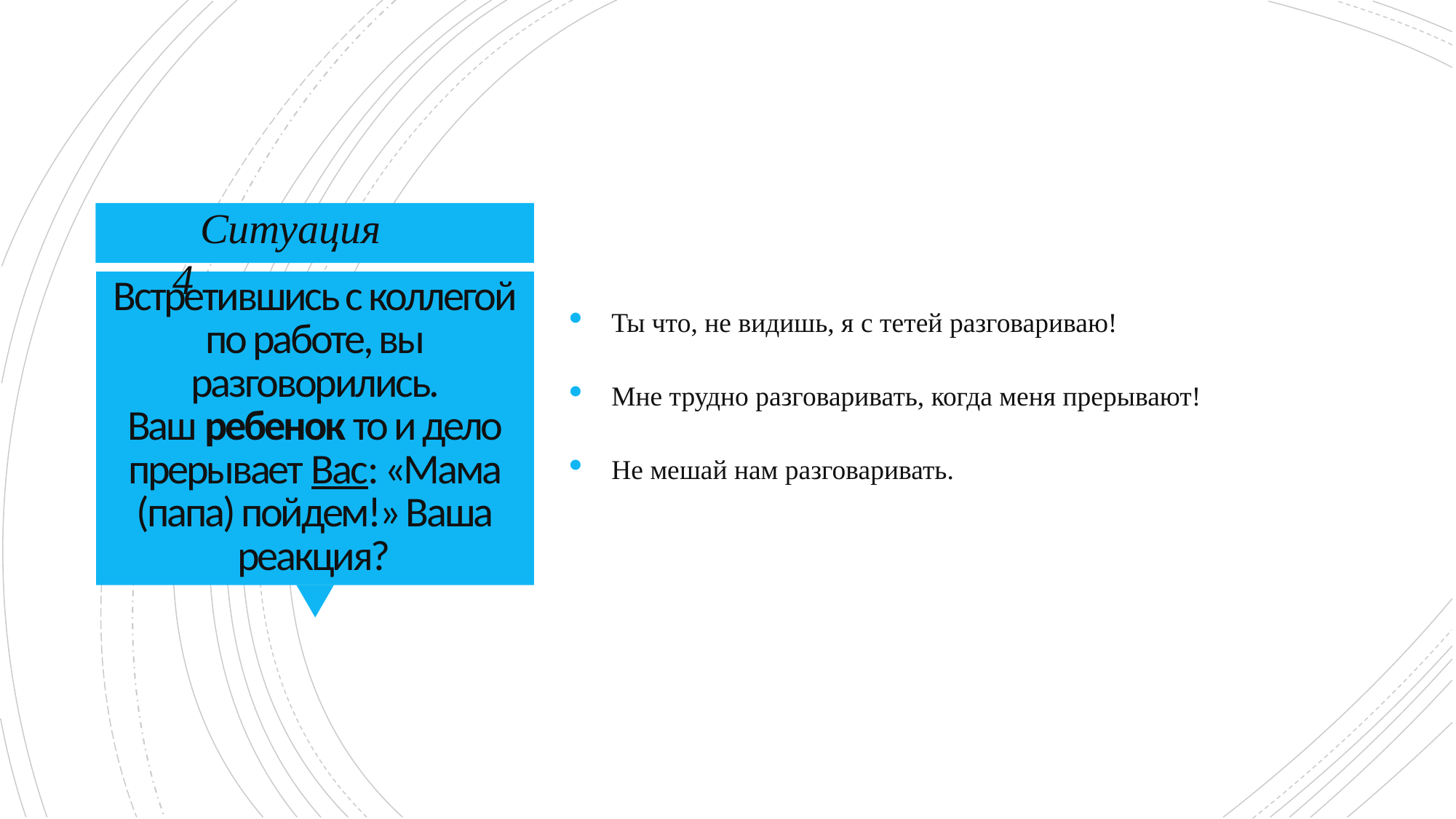

Ты что, не видишь, я с тетей разговариваю!
Мне трудно разговаривать, когда меня прерывают!
Не мешай нам разговаривать.

Ситуация 4
# Встретившись с коллегой по работе, вы разговорились. Ваш ребенок то и дело прерывает Вас: «Мама (папа) пойдем!» Ваша реакция?